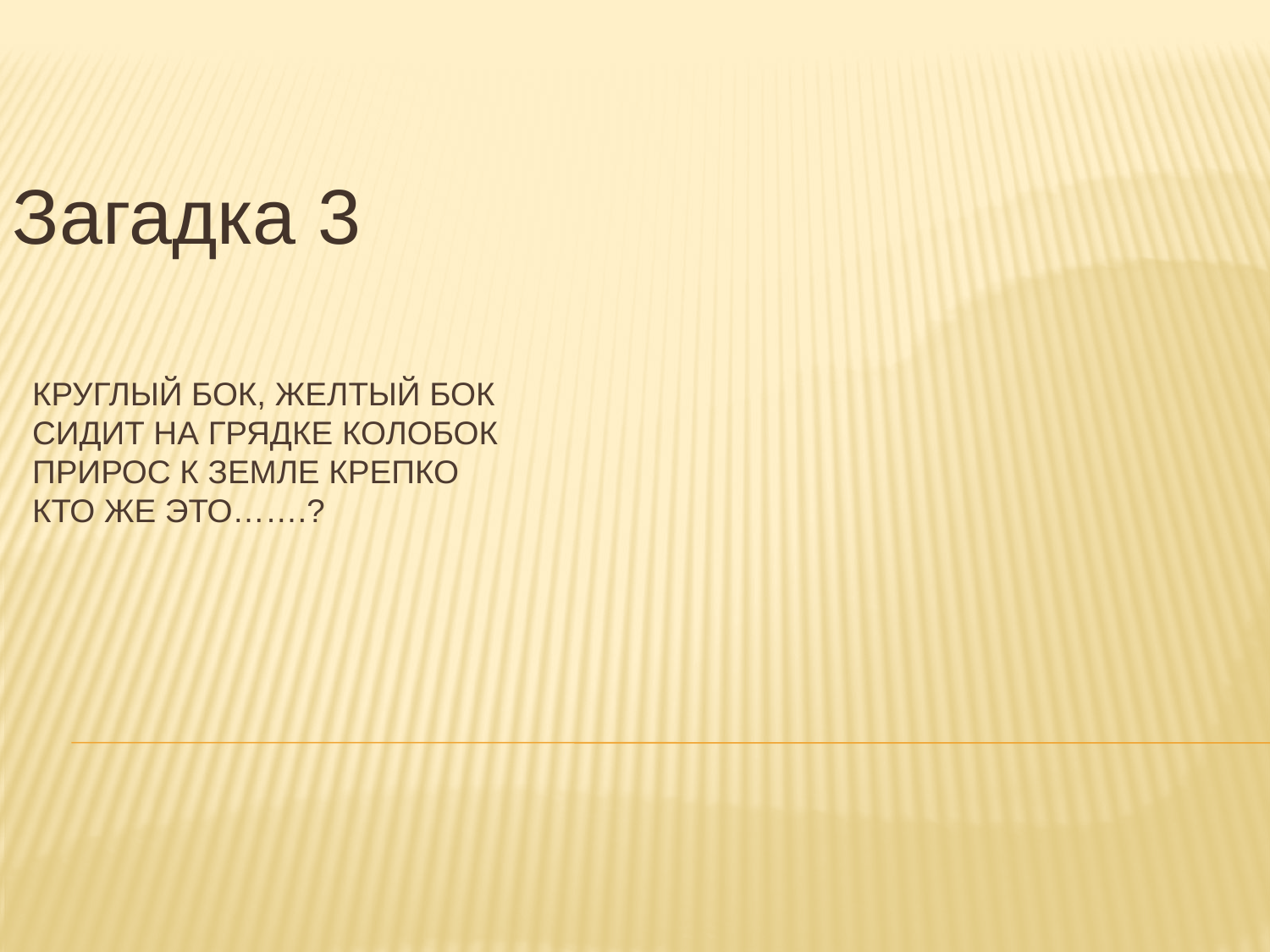

Загадка 3
# Круглый бок, желтый бок сидит на грядке колобок прирос к земле крепко кто же это…….?